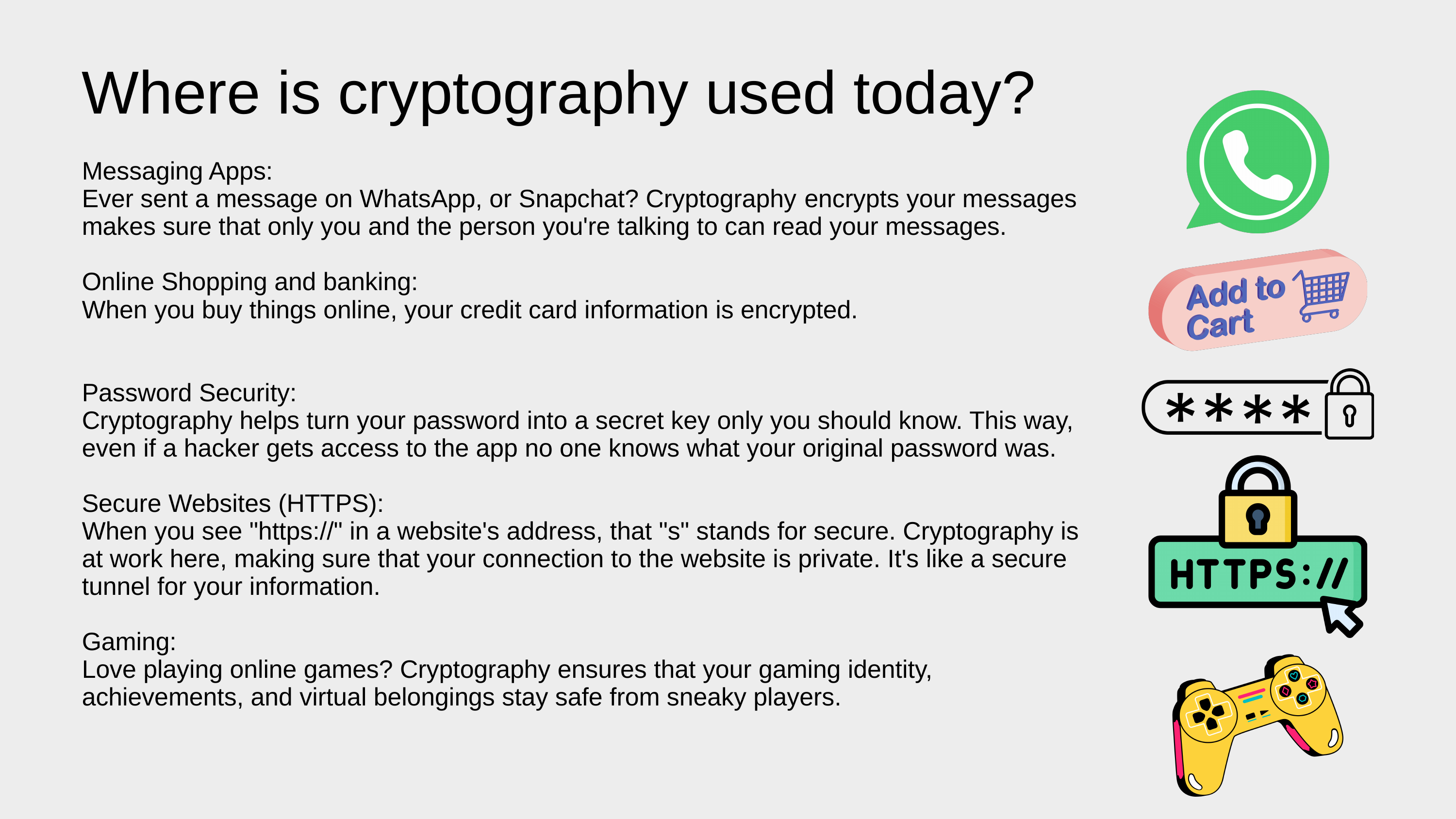

Where is cryptography used today?

Messaging Apps:
Ever sent a message on WhatsApp, or Snapchat? Cryptography encrypts your messages makes sure that only you and the person you're talking to can read your messages.

Online Shopping and banking:
When you buy things online, your credit card information is encrypted.

Password Security:
Cryptography helps turn your password into a secret key only you should know. This way, even if a hacker gets access to the app no one knows what your original password was.

Secure Websites (HTTPS):
When you see "https://" in a website's address, that "s" stands for secure. Cryptography is at work here, making sure that your connection to the website is private. It's like a secure tunnel for your information.

Gaming:
Love playing online games? Cryptography ensures that your gaming identity, achievements, and virtual belongings stay safe from sneaky players.